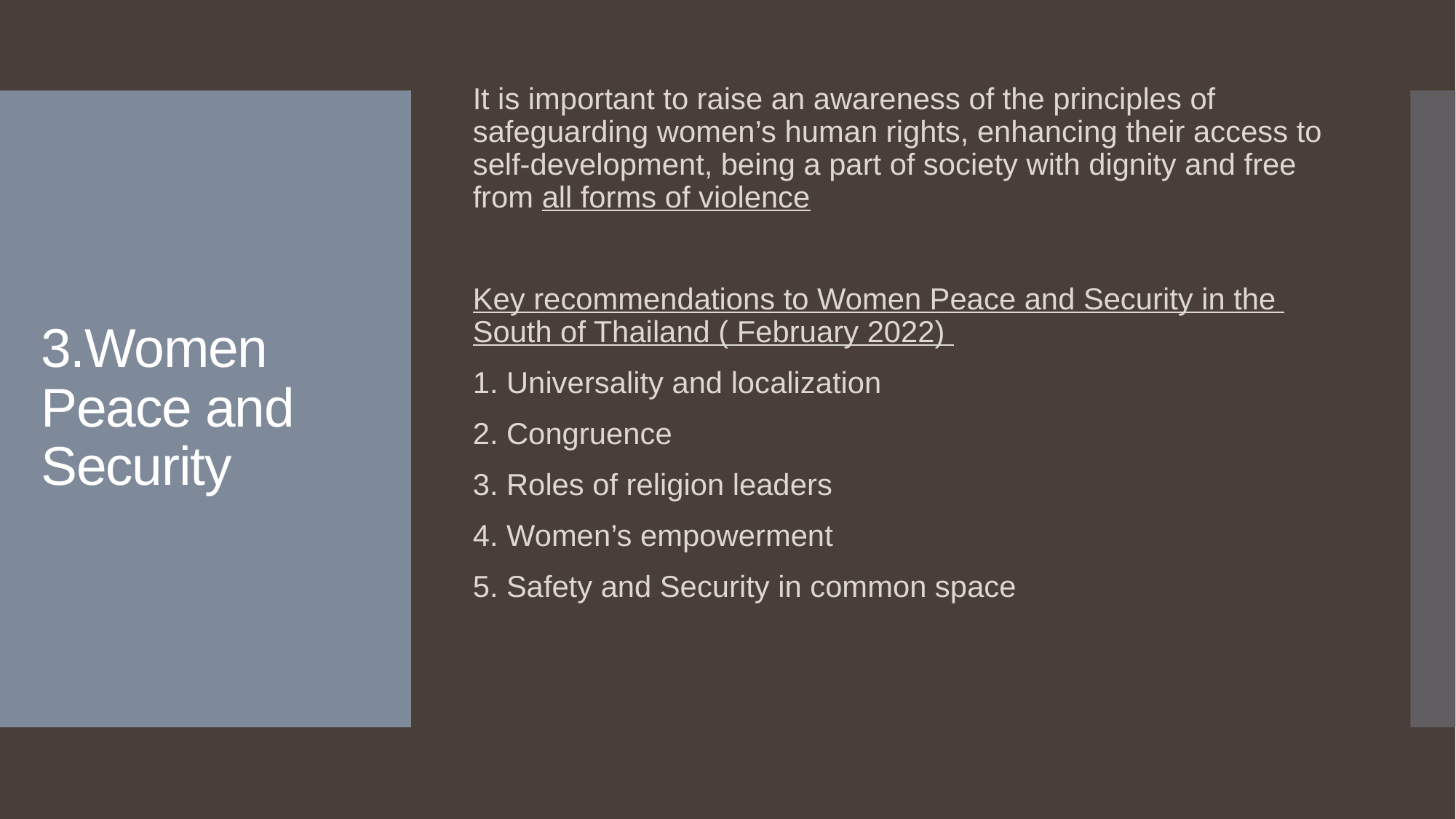

It is important to raise an awareness of the principles of safeguarding women’s human rights, enhancing their access to self-development, being a part of society with dignity and free from all forms of violence

Key recommendations to Women Peace and Security in the  South of Thailand ( February 2022)
1. Universality and localization
2. Congruence
3. Roles of religion leaders
4. Women’s empowerment
5. Safety and Security in common space

# 3.Women Peace and Security